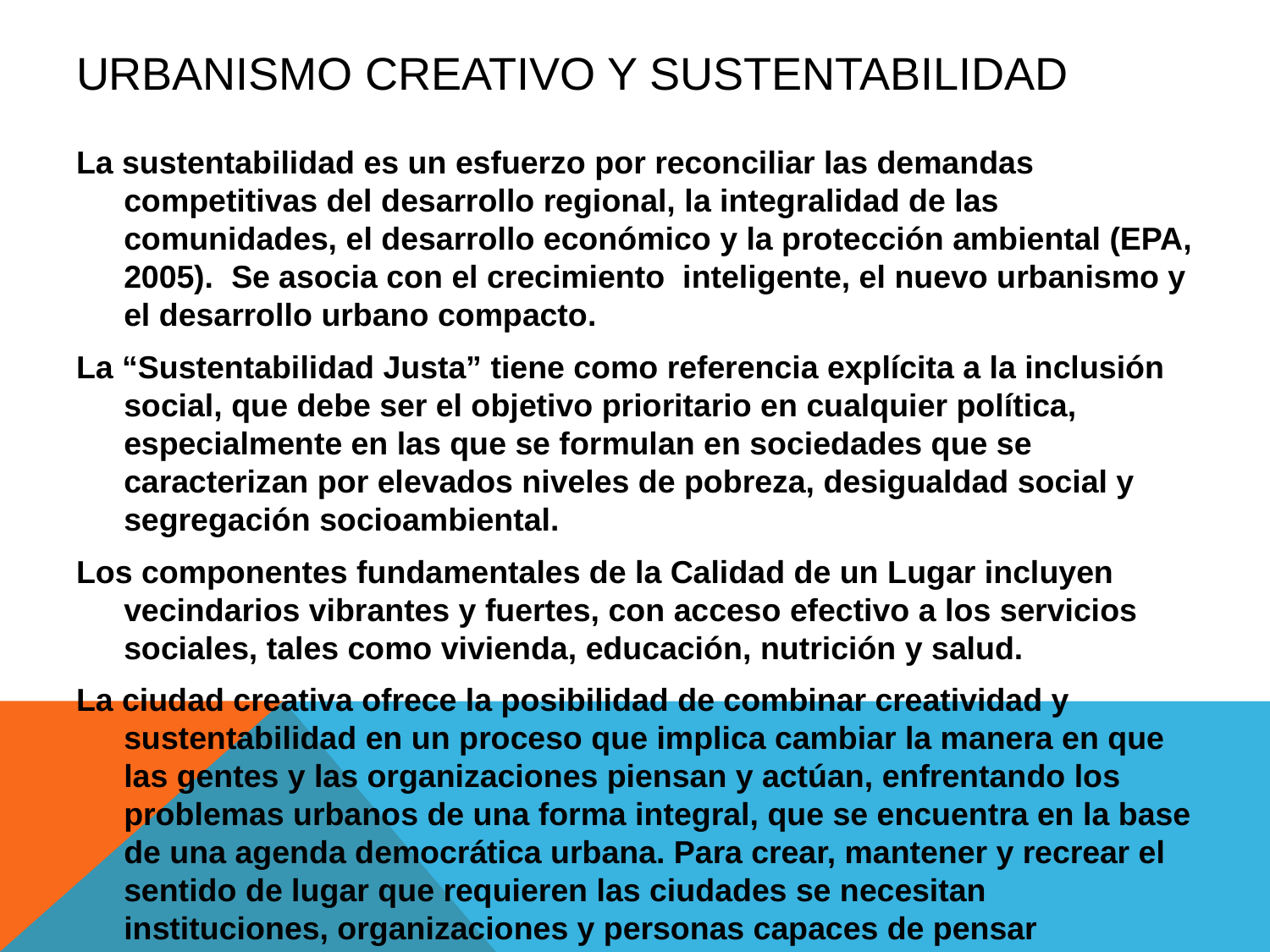

# Urbanismo creativo y sustentabilidad
La sustentabilidad es un esfuerzo por reconciliar las demandas competitivas del desarrollo regional, la integralidad de las comunidades, el desarrollo económico y la protección ambiental (EPA, 2005).  Se asocia con el crecimiento  inteligente, el nuevo urbanismo y el desarrollo urbano compacto.
La “Sustentabilidad Justa” tiene como referencia explícita a la inclusión social, que debe ser el objetivo prioritario en cualquier política, especialmente en las que se formulan en sociedades que se caracterizan por elevados niveles de pobreza, desigualdad social y segregación socioambiental.
Los componentes fundamentales de la Calidad de un Lugar incluyen vecindarios vibrantes y fuertes, con acceso efectivo a los servicios sociales, tales como vivienda, educación, nutrición y salud.
La ciudad creativa ofrece la posibilidad de combinar creatividad y sustentabilidad en un proceso que implica cambiar la manera en que las gentes y las organizaciones piensan y actúan, enfrentando los problemas urbanos de una forma integral, que se encuentra en la base de una agenda democrática urbana. Para crear, mantener y recrear el sentido de lugar que requieren las ciudades se necesitan instituciones, organizaciones y personas capaces de pensar holísticamente.
Fuente: Krueger y Buckingham (2012)